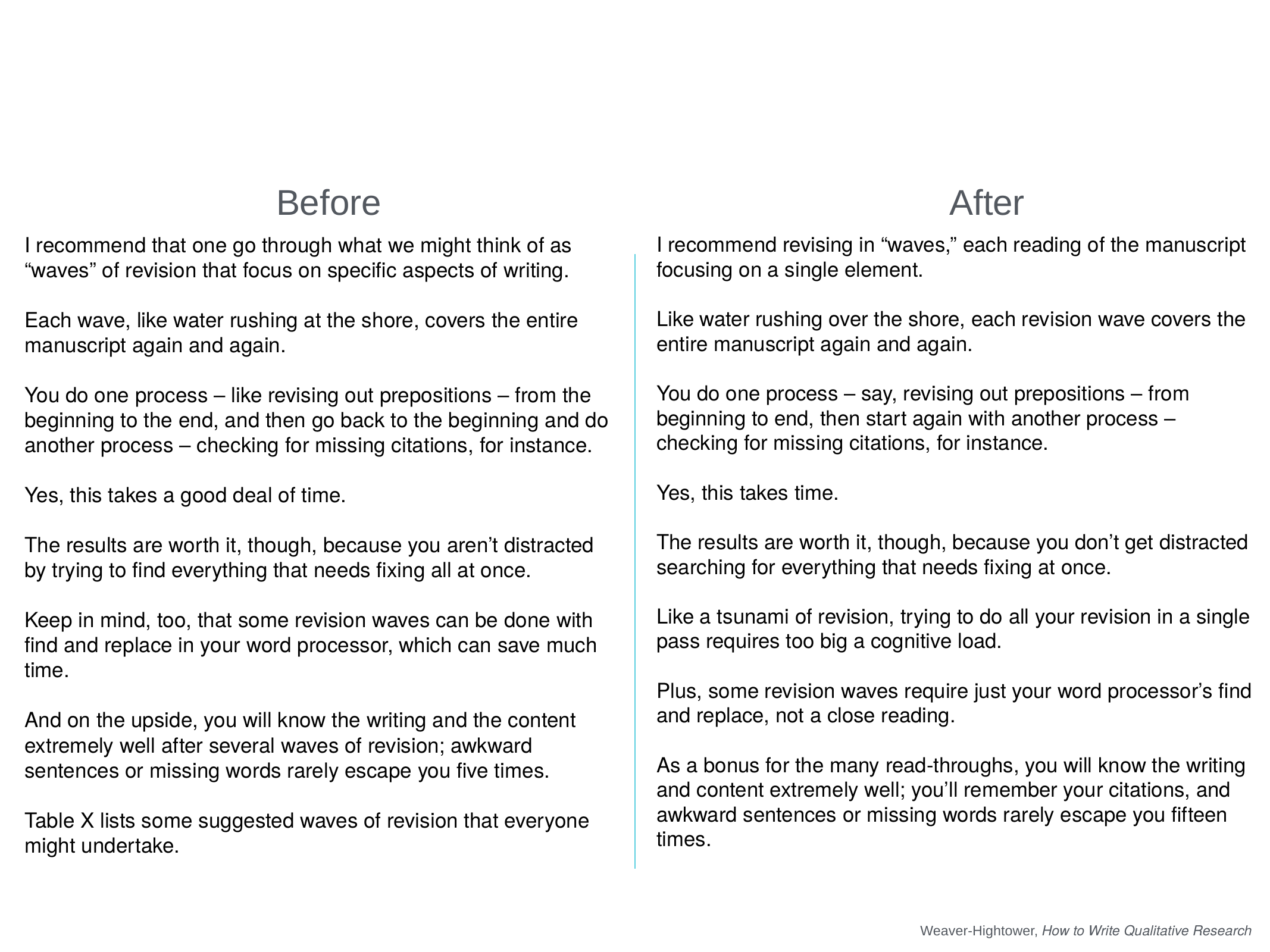

# EXAMPLE
Before
After
I recommend that one go through what we might think of as “waves” of revision that focus on specific aspects of writing.

Each wave, like water rushing at the shore, covers the entire manuscript again and again.

You do one process – like revising out prepositions – from the beginning to the end, and then go back to the beginning and do another process – checking for missing citations, for instance.

Yes, this takes a good deal of time.

The results are worth it, though, because you aren’t distracted by trying to find everything that needs fixing all at once.

Keep in mind, too, that some revision waves can be done with find and replace in your word processor, which can save much time.

And on the upside, you will know the writing and the content extremely well after several waves of revision; awkward sentences or missing words rarely escape you five times.

Table X lists some suggested waves of revision that everyone might undertake.
I recommend revising in “waves,” each reading of the manuscript focusing on a single element.

Like water rushing over the shore, each revision wave covers the entire manuscript again and again.

You do one process – say, revising out prepositions – from beginning to end, then start again with another process – checking for missing citations, for instance.

Yes, this takes time.

The results are worth it, though, because you don’t get distracted searching for everything that needs fixing at once.

Like a tsunami of revision, trying to do all your revision in a single pass requires too big a cognitive load.

Plus, some revision waves require just your word processor’s find and replace, not a close reading.

As a bonus for the many read-throughs, you will know the writing and content extremely well; you’ll remember your citations, and awkward sentences or missing words rarely escape you fifteen times.